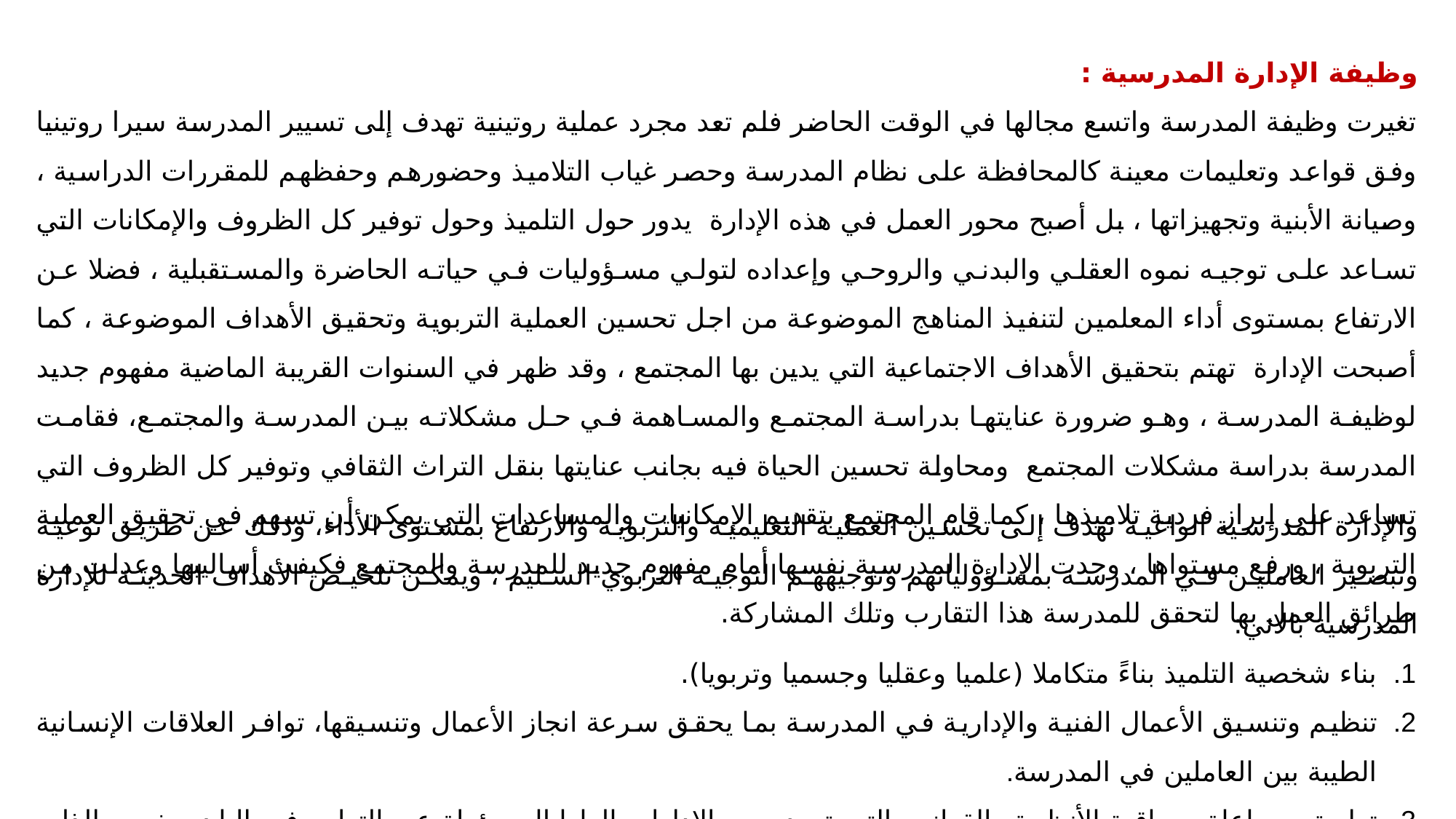

وظيفة الإدارة المدرسية :
تغيرت وظيفة المدرسة واتسع مجالها في الوقت الحاضر فلم تعد مجرد عملية روتينية تهدف إلى تسيير المدرسة سيرا روتينيا وفق قواعد وتعليمات معينة كالمحافظة على نظام المدرسة وحصر غياب التلاميذ وحضورهم وحفظهم للمقررات الدراسية ، وصيانة الأبنية وتجهيزاتها ، بل أصبح محور العمل في هذه الإدارة  يدور حول التلميذ وحول توفير كل الظروف والإمكانات التي تساعد على توجيه نموه العقلي والبدني والروحي وإعداده لتولي مسؤوليات في حياته الحاضرة والمستقبلية ، فضلا عن الارتفاع بمستوى أداء المعلمين لتنفيذ المناهج الموضوعة من اجل تحسين العملية التربوية وتحقيق الأهداف الموضوعة ، كما أصبحت الإدارة  تهتم بتحقيق الأهداف الاجتماعية التي يدين بها المجتمع ، وقد ظهر في السنوات القريبة الماضية مفهوم جديد لوظيفة المدرسة ، وهو ضرورة عنايتها بدراسة المجتمع والمساهمة في حل مشكلاته بين المدرسة والمجتمع، فقامت المدرسة بدراسة مشكلات المجتمع  ومحاولة تحسين الحياة فيه بجانب عنايتها بنقل التراث الثقافي وتوفير كل الظروف التي تساعد على إبراز فردية تلاميذها ، كما قام المجتمع بتقديم الإمكانيات والمساعدات التي يمكن أن تسهم في تحقيق العملية التربوية ، ورفع مستواها ، وجدت الإدارة المدرسية نفسها أمام مفهوم جديد للمدرسة والمجتمع فكيفت أساليبها وعدلت من طرائق العمل بها لتحقق للمدرسة هذا التقارب وتلك المشاركة.
والإدارة المدرسية الواعية تهدف إلى تحسين العملية التعليمية والتربوية والارتفاع بمستوى الأداء، وذلك عن طريق توعية وتبصير العاملين في المدرسة بمسؤولياتهم وتوجيههم التوجيه التربوي السليم ، ويمكن تلخيص الأهداف الحديثة للإدارة المدرسية بالاتي:
بناء شخصية التلميذ بناءً متكاملا (علميا وعقليا وجسميا وتربويا).
تنظيم وتنسيق الأعمال الفنية والإدارية في المدرسة بما يحقق سرعة انجاز الأعمال وتنسيقها، توافر العلاقات الإنسانية الطيبة بين العاملين في المدرسة.
تطبيق ومراعاة ومراقبة الأنظمة والقوانين التي تصدر من الإدارات العليا المسؤولة عن التعليم في البلد ويخص بالذات الإدارة المدرسية.